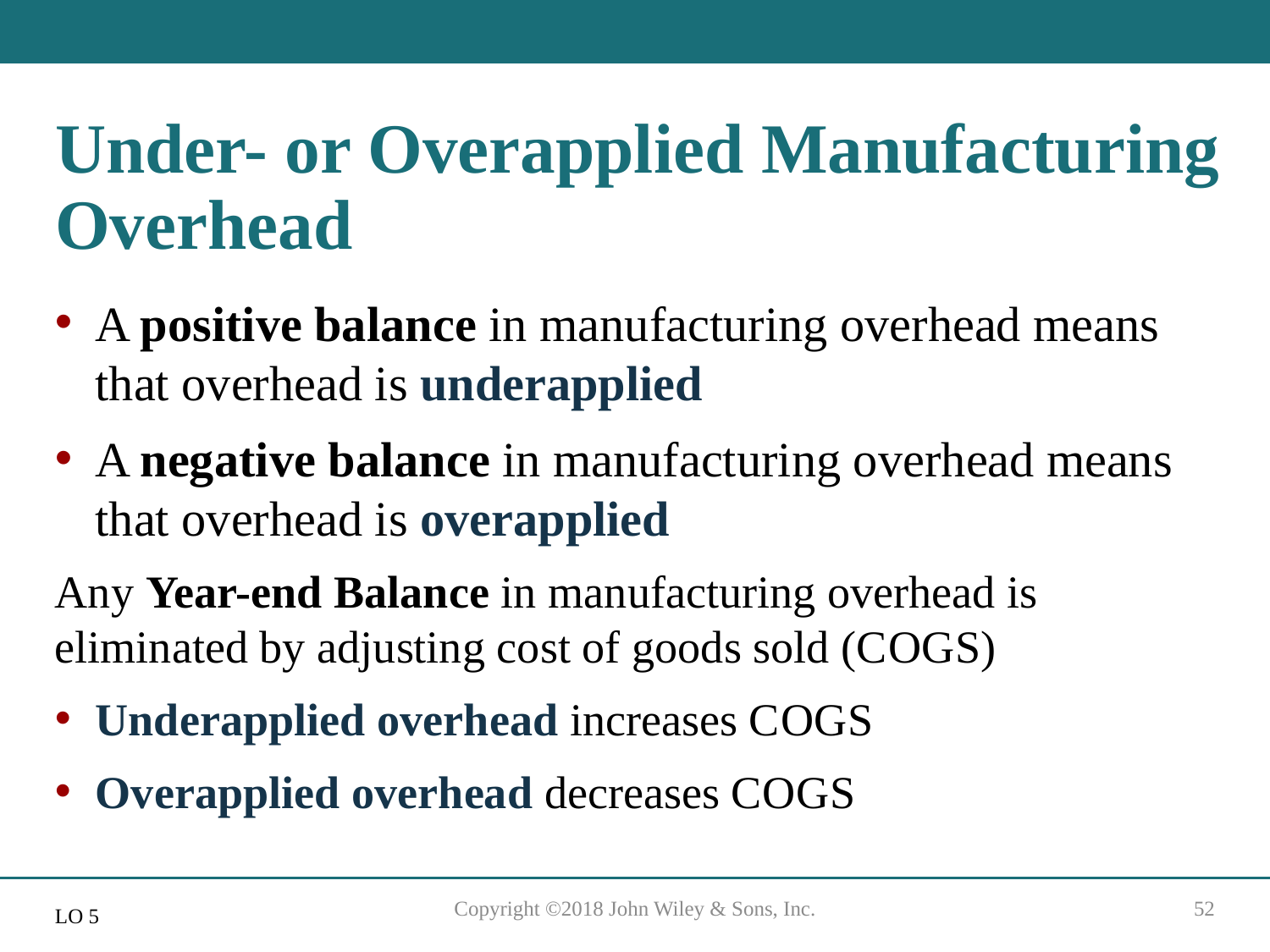

# Under- or Overapplied Manufacturing Overhead
A positive balance in manufacturing overhead means that overhead is underapplied
A negative balance in manufacturing overhead means that overhead is overapplied
Any Year-end Balance in manufacturing overhead is eliminated by adjusting cost of goods sold (C O G S)
Underapplied overhead increases C O G S
Overapplied overhead decreases C O G S
Copyright ©2018 John Wiley & Sons, Inc.
52
L O 5